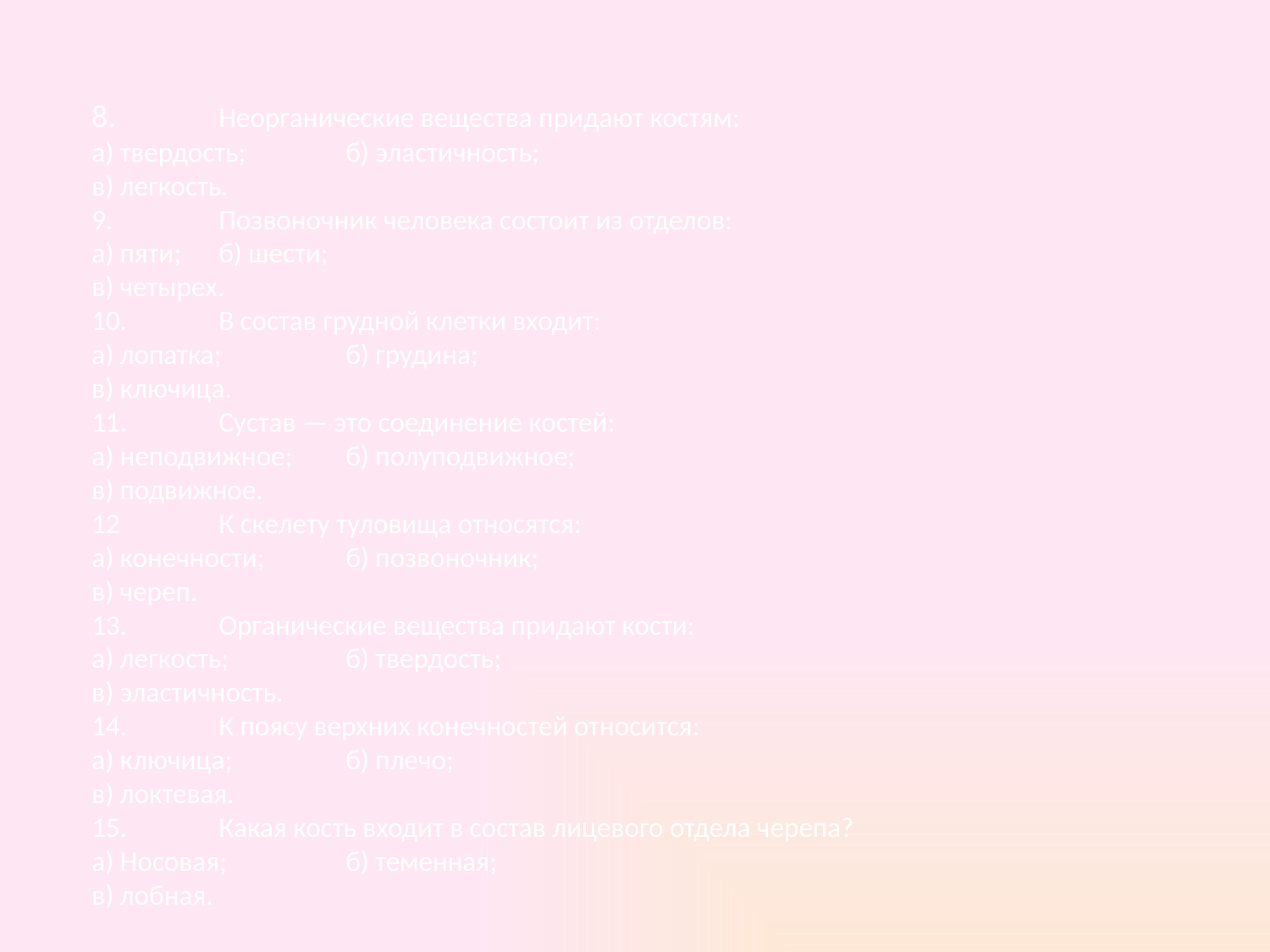

8.	Неорганические вещества придают костям:
а) твердость;	б) эластичность;
в) легкость.
9.	Позвоночник человека состоит из отделов:
а) пяти;	б) шести;
в) четырех.
10.	В состав грудной клетки входит:
а) лопатка;	б) грудина;
в) ключица.
11.	Сустав — это соединение костей:
а) неподвижное;	б) полуподвижное;
в) подвижное.
12	К скелету туловища относятся:
а) конечности;	б) позвоночник;
в) череп.
13.	Органические вещества придают кости:
а) легкость;	б) твердость;
в) эластичность.
14.	К поясу верхних конечностей относится:
а) ключица;	б) плечо;
в) локтевая.
15.	Какая кость входит в состав лицевого отдела черепа?
а) Носовая;	б) теменная;
в) лобная.